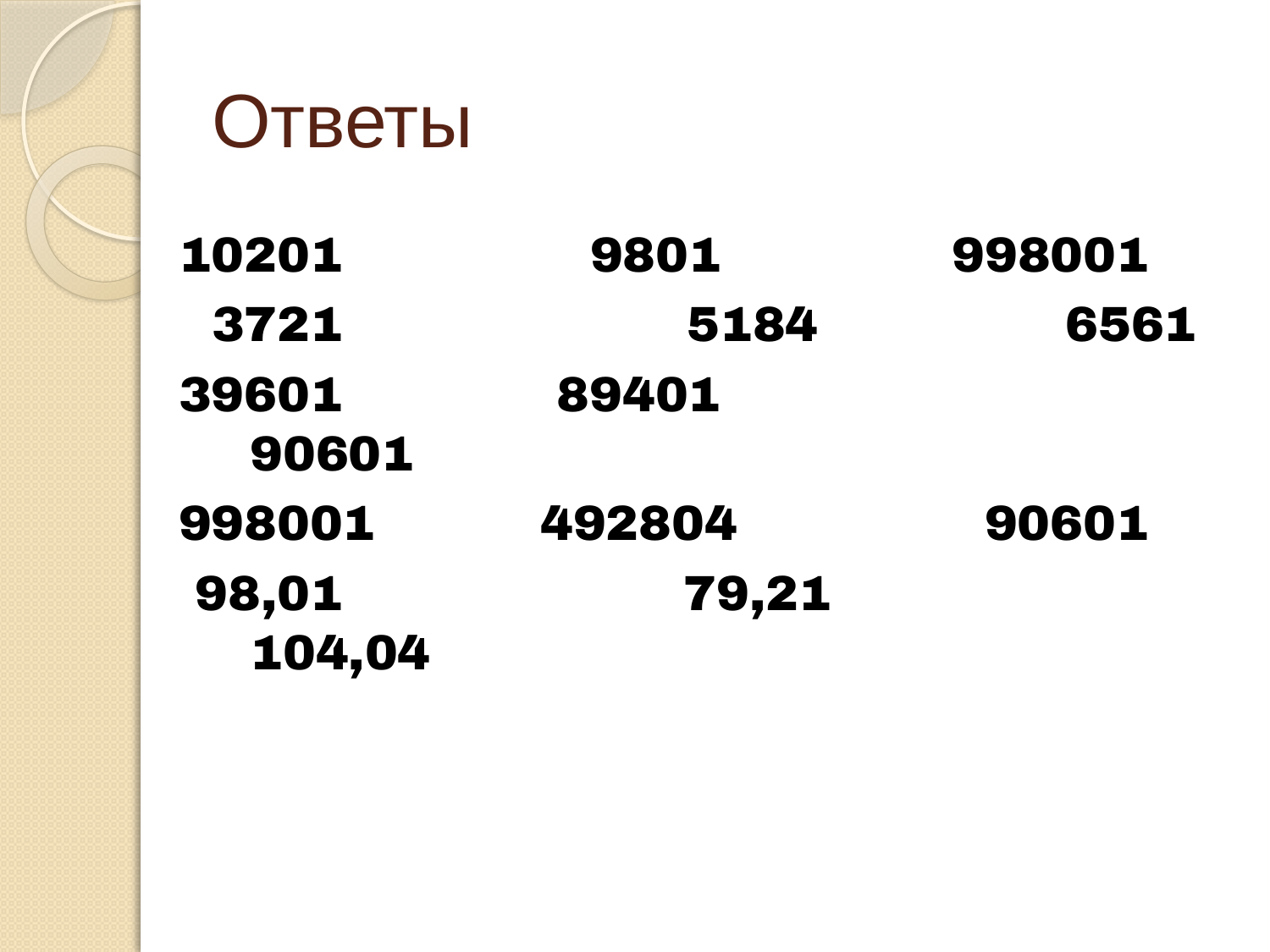

# Ответы
10201               9801              998001
  3721                       5184               6561
39601             89401                         90601
998001          492804               90601
 98,01                       79,21               104,04